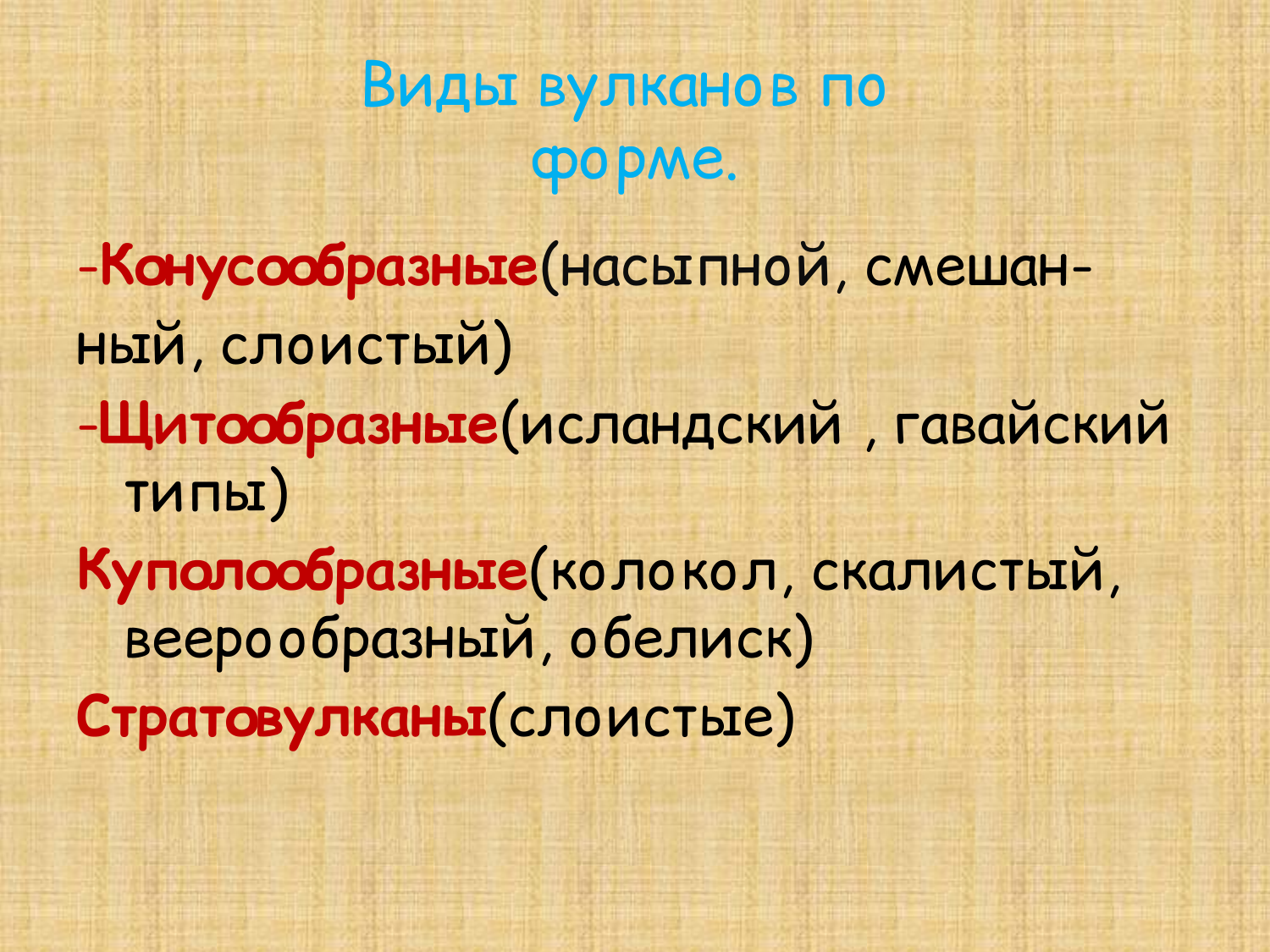

# Виды вулканов по форме.
-Конусообразные(насыпной, смешан-
ный, слоистый)
-Щитообразные(исландский , гавайский типы)
Куполообразные(колокол, скалистый, веерообразный, обелиск)
Стратовулканы(слоистые)